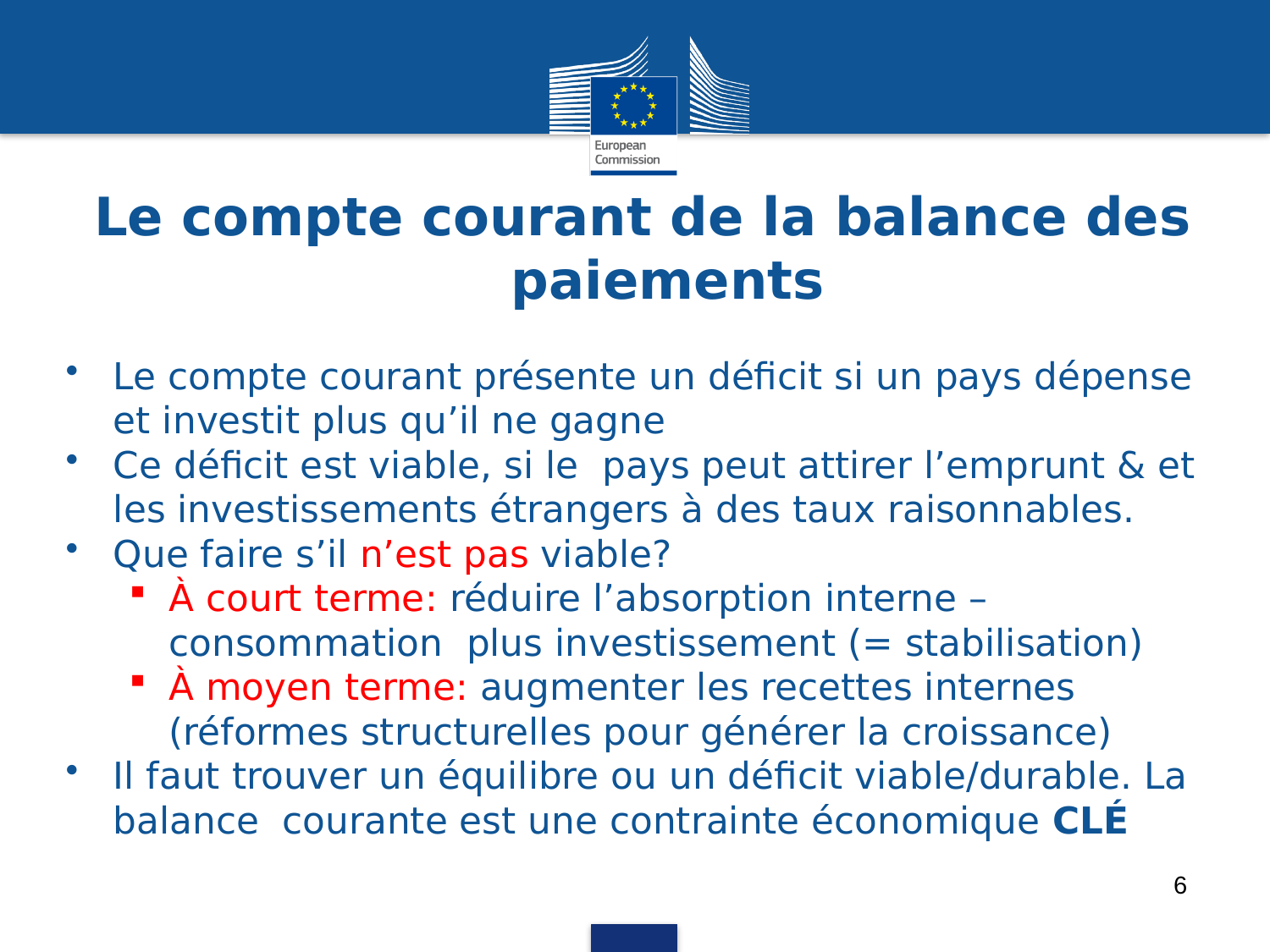

# Le compte courant de la balance des paiements
Le compte courant présente un déficit si un pays dépense et investit plus qu’il ne gagne
Ce déficit est viable, si le  pays peut attirer l’emprunt & et les investissements étrangers à des taux raisonnables.
Que faire s’il n’est pas viable?
À court terme: réduire l’absorption interne –consommation  plus investissement (= stabilisation)
À moyen terme: augmenter les recettes internes (réformes structurelles pour générer la croissance)
Il faut trouver un équilibre ou un déficit viable/durable. La balance  courante est une contrainte économique CLÉ

6